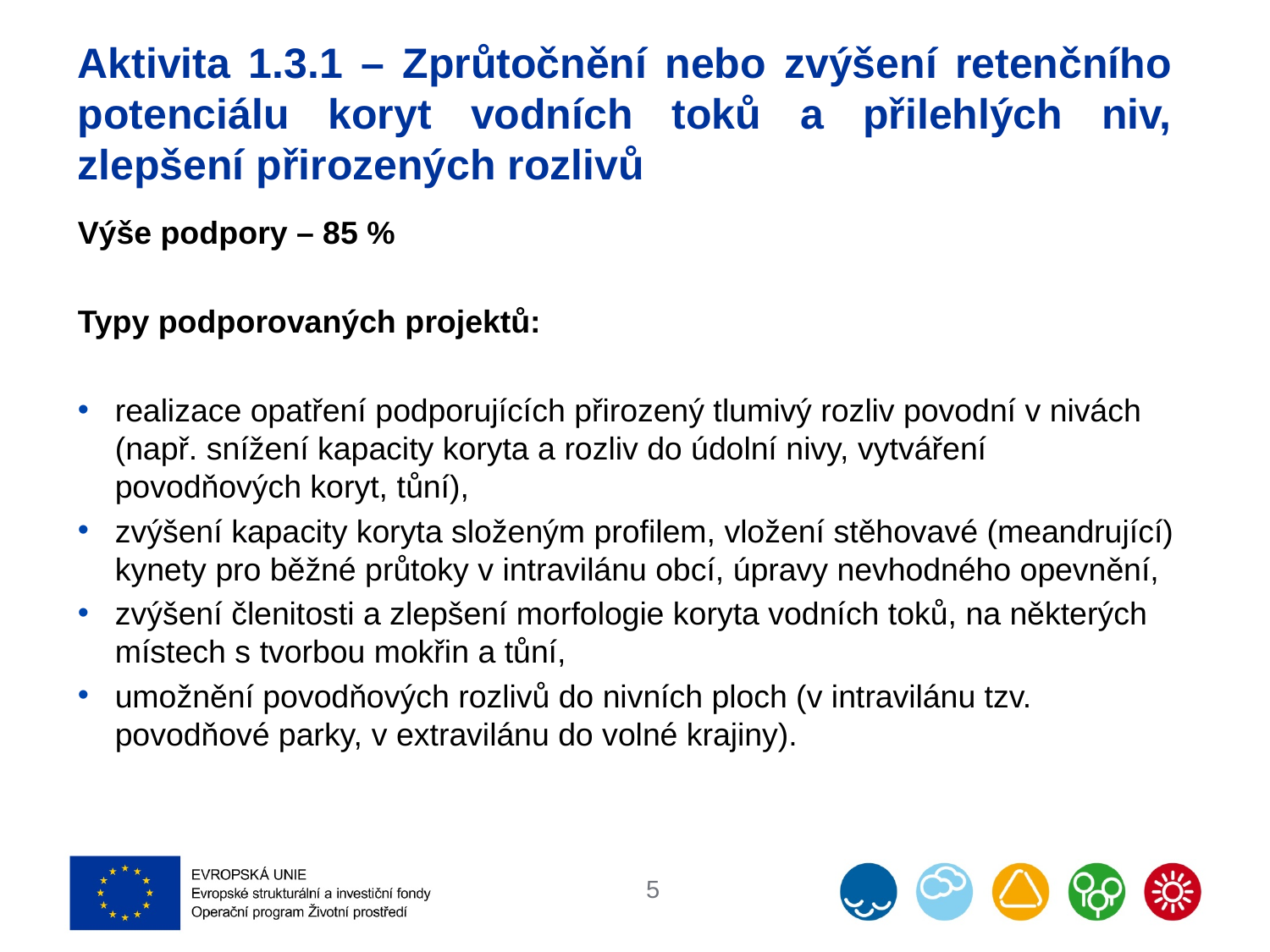

# Aktivita 1.3.1 – Zprůtočnění nebo zvýšení retenčního potenciálu koryt vodních toků a přilehlých niv, zlepšení přirozených rozlivů
Výše podpory – 85 %

Typy podporovaných projektů:

realizace opatření podporujících přirozený tlumivý rozliv povodní v nivách (např. snížení kapacity koryta a rozliv do údolní nivy, vytváření povodňových koryt, tůní),
zvýšení kapacity koryta složeným profilem, vložení stěhovavé (meandrující) kynety pro běžné průtoky v intravilánu obcí, úpravy nevhodného opevnění,
zvýšení členitosti a zlepšení morfologie koryta vodních toků, na některých místech s tvorbou mokřin a tůní,
umožnění povodňových rozlivů do nivních ploch (v intravilánu tzv. povodňové parky, v extravilánu do volné krajiny).

5